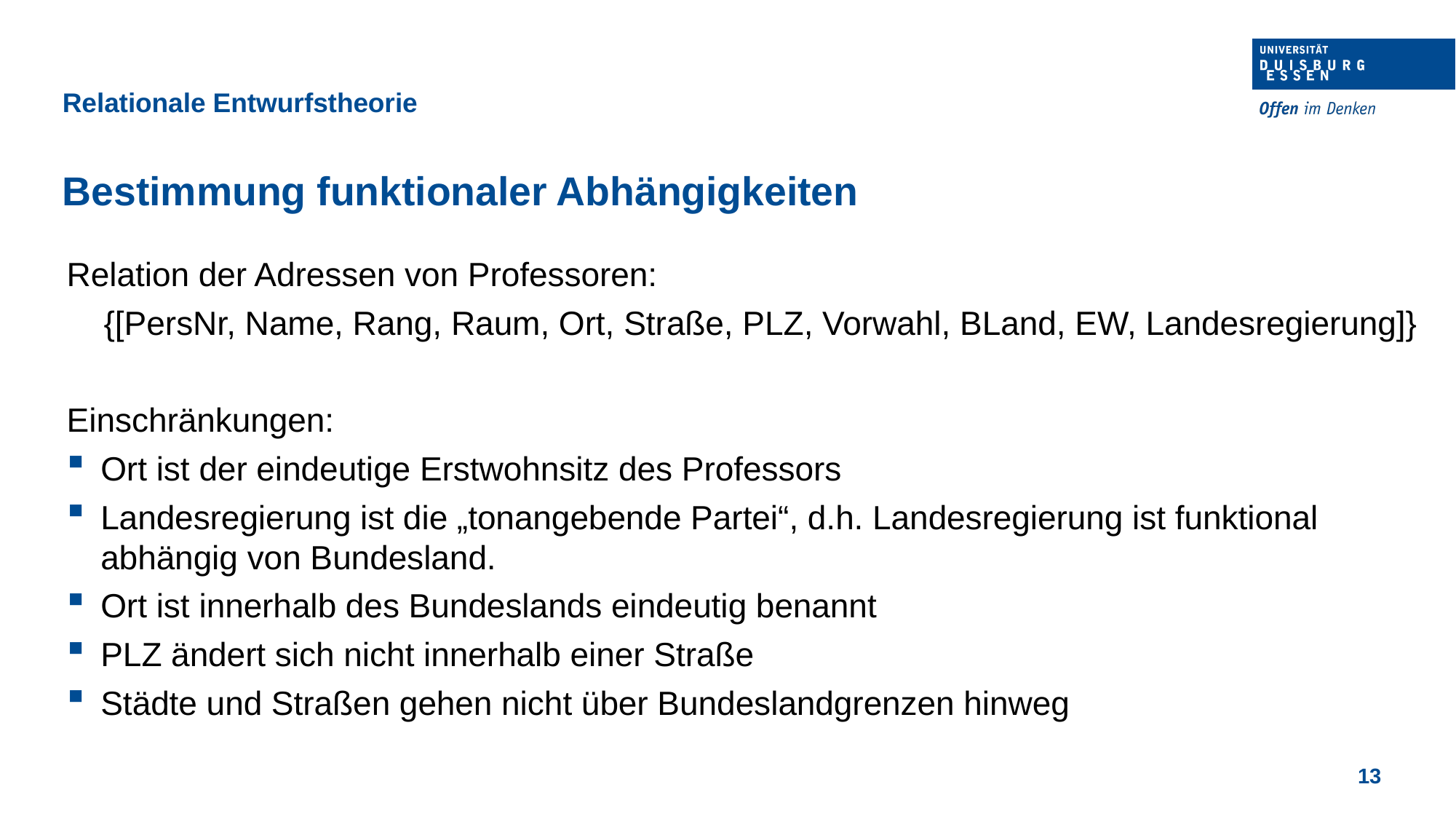

Relationale Entwurfstheorie
Bestimmung funktionaler Abhängigkeiten
Relation der Adressen von Professoren:
    {[PersNr, Name, Rang, Raum, Ort, Straße, PLZ, Vorwahl, BLand, EW, Landesregierung]}

Einschränkungen:
Ort ist der eindeutige Erstwohnsitz des Professors
Landesregierung ist die „tonangebende Partei“, d.h. Landesregierung ist funktional abhängig von Bundesland.
Ort ist innerhalb des Bundeslands eindeutig benannt
PLZ ändert sich nicht innerhalb einer Straße
Städte und Straßen gehen nicht über Bundeslandgrenzen hinweg
13